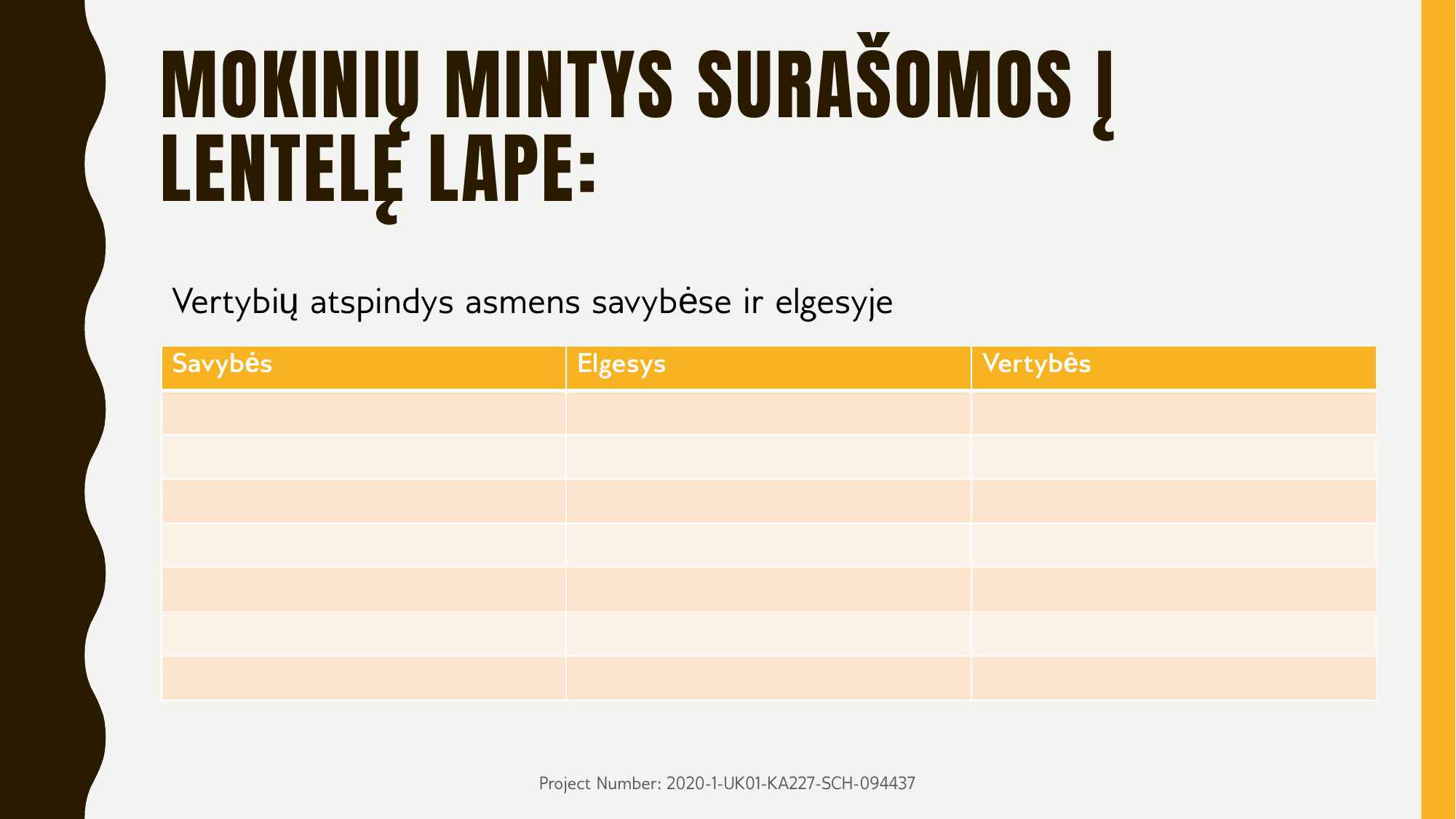

# mokinių mintys surašomos į lentelę lape:
Vertybių atspindys asmens savybėse ir elgesyje
| Savybės | Elgesys | Vertybės |
| --- | --- | --- |
|  |  |  |
|  |  |  |
|  |  |  |
|  |  |  |
|  |  |  |
|  |  |  |
|  |  |  |
Project Number: 2020-1-UK01-KA227-SCH-094437